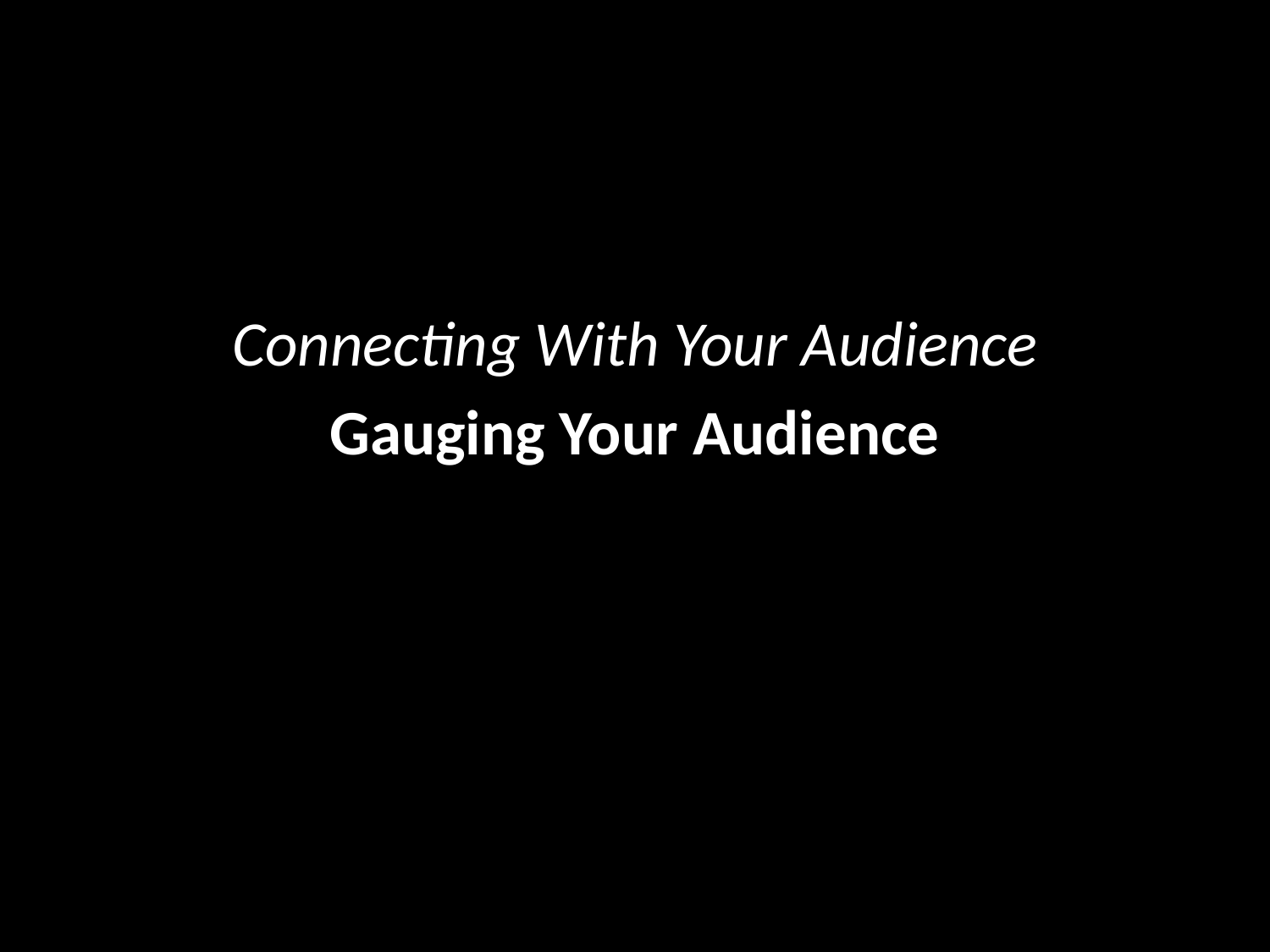

Connecting With Your Audience
Gauging Your Audience